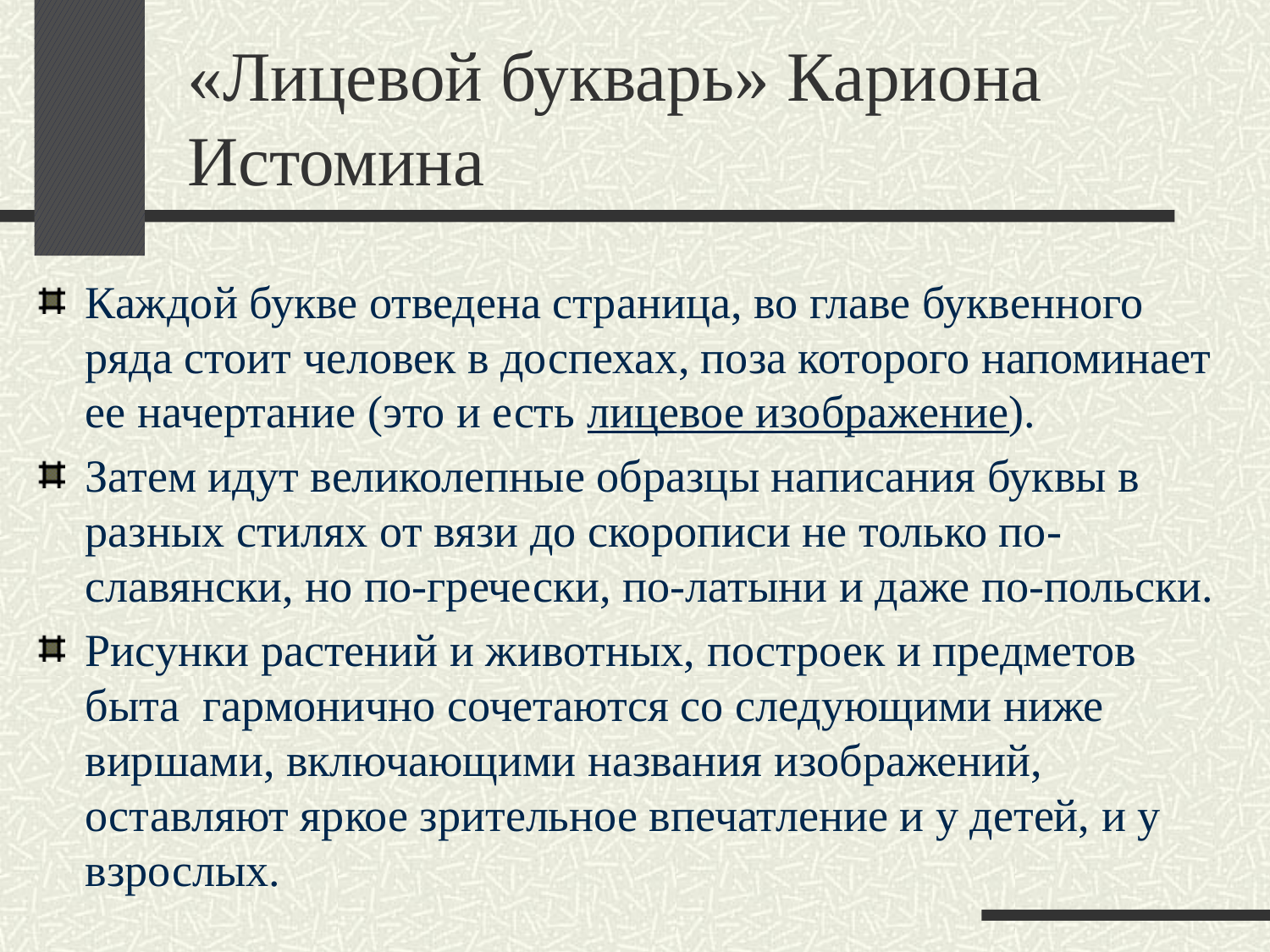

# «Лицевой букварь» Кариона Истомина
Каждой букве отведена страница, во главе буквенного ряда стоит человек в доспехах, поза которого напоминает ее начертание (это и есть лицевое изображение).
Затем идут великолепные образцы написания буквы в разных стилях от вязи до скорописи не только по-славянски, но по-гречески, по-латыни и даже по-польски.
Рисунки растений и животных, построек и предметов быта  гармонично сочетаются со следующими ниже виршами, включающими названия изображений, оставляют яркое зрительное впечатление и у детей, и у взрослых.